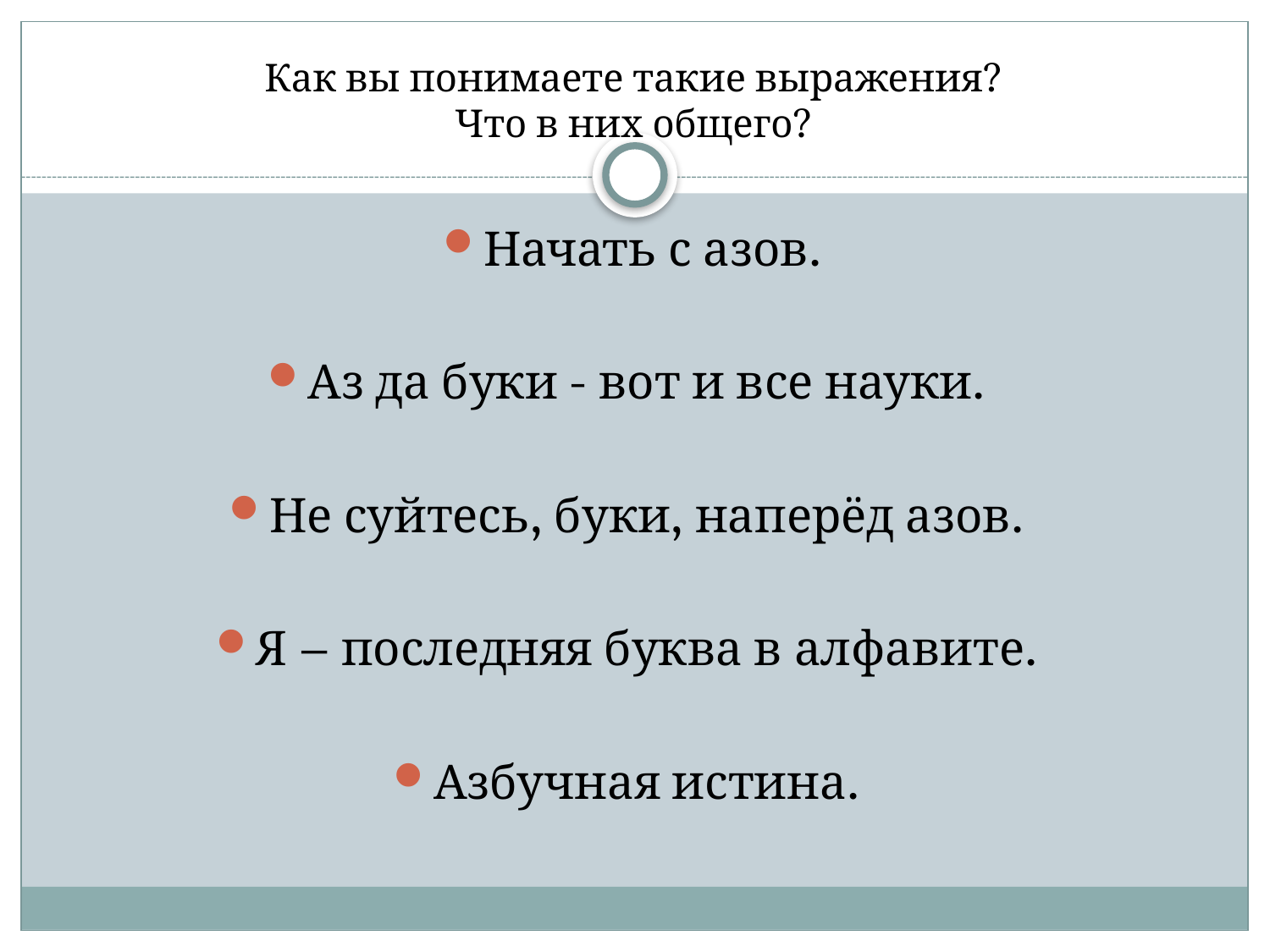

# Как вы понимаете такие выражения? Что в них общего?
Начать с азов.

Аз да буки - вот и все науки.

Не суйтесь, буки, наперёд азов.

Я – последняя буква в алфавите.

Азбучная истина.